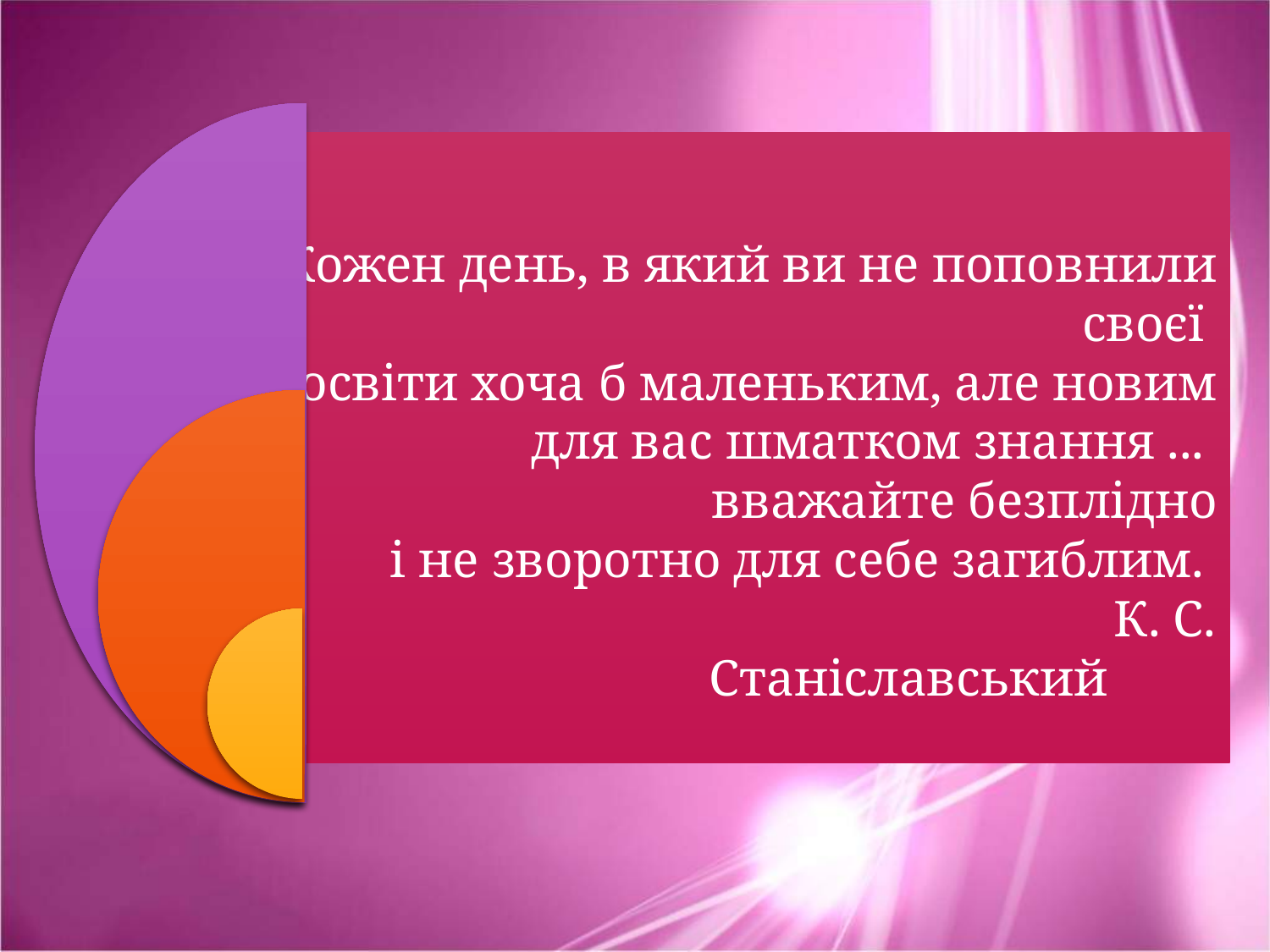

# Кожен день, в який ви не поповнили своєї освіти хоча б маленьким, але новим для вас шматком знання ... вважайте безплідно і не зворотно для себе загиблим. К. С. Станіславський